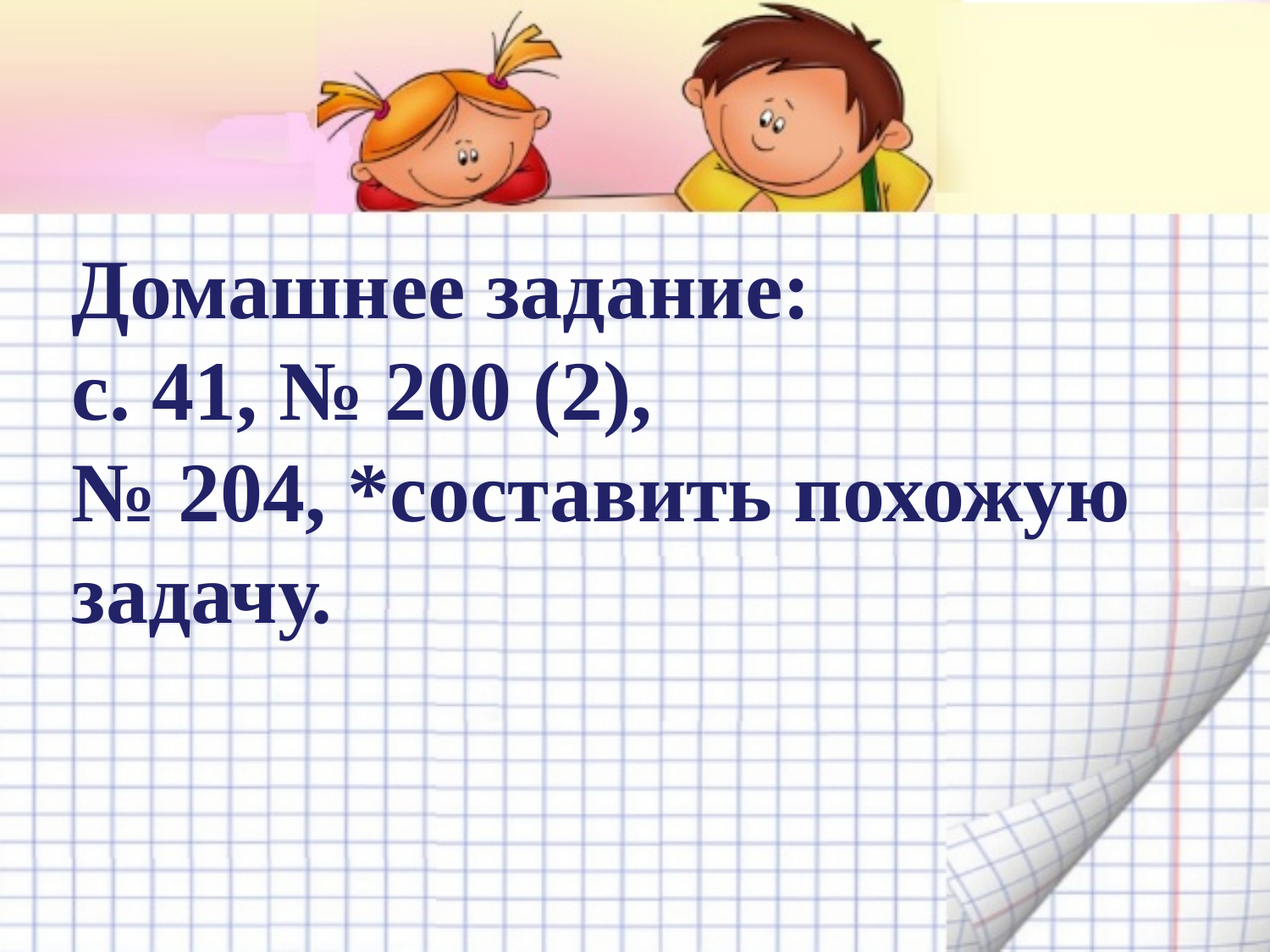

Домашнее задание:
с. 41, № 200 (2),
№ 204, *составить похожую задачу.